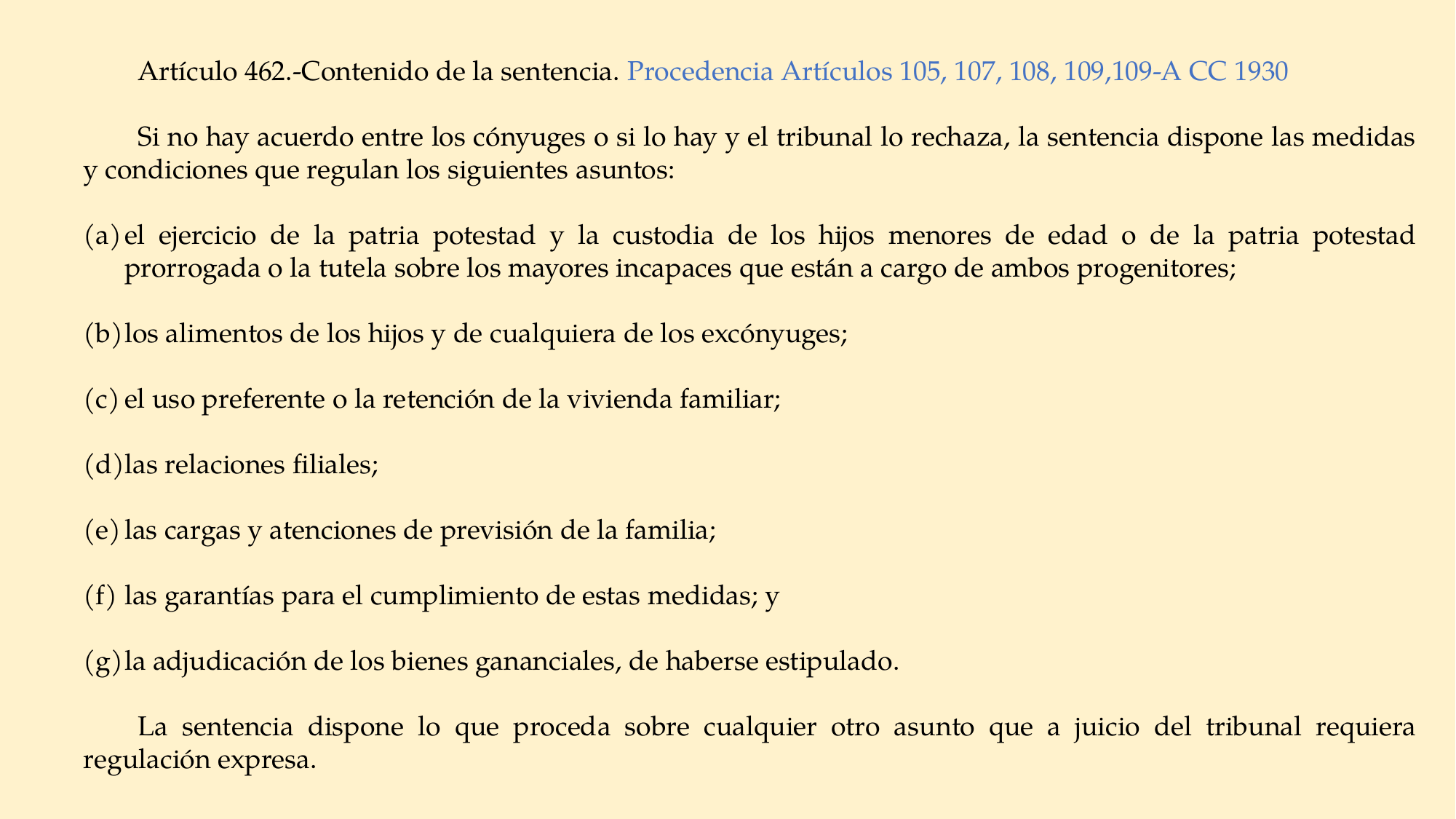

Artículo 462.-Contenido de la sentencia. Procedencia Artículos 105, 107, 108, 109,109-A CC 1930

Si no hay acuerdo entre los cónyuges o si lo hay y el tribunal lo rechaza, la sentencia dispone las medidas y condiciones que regulan los siguientes asuntos:

el ejercicio de la patria potestad y la custodia de los hijos menores de edad o de la patria potestad prorrogada o la tutela sobre los mayores incapaces que están a cargo de ambos progenitores;

los alimentos de los hijos y de cualquiera de los excónyuges;

el uso preferente o la retención de la vivienda familiar;

las relaciones filiales;

las cargas y atenciones de previsión de la familia;

las garantías para el cumplimiento de estas medidas; y

la adjudicación de los bienes gananciales, de haberse estipulado.

La sentencia dispone lo que proceda sobre cualquier otro asunto que a juicio del tribunal requiera regulación expresa.